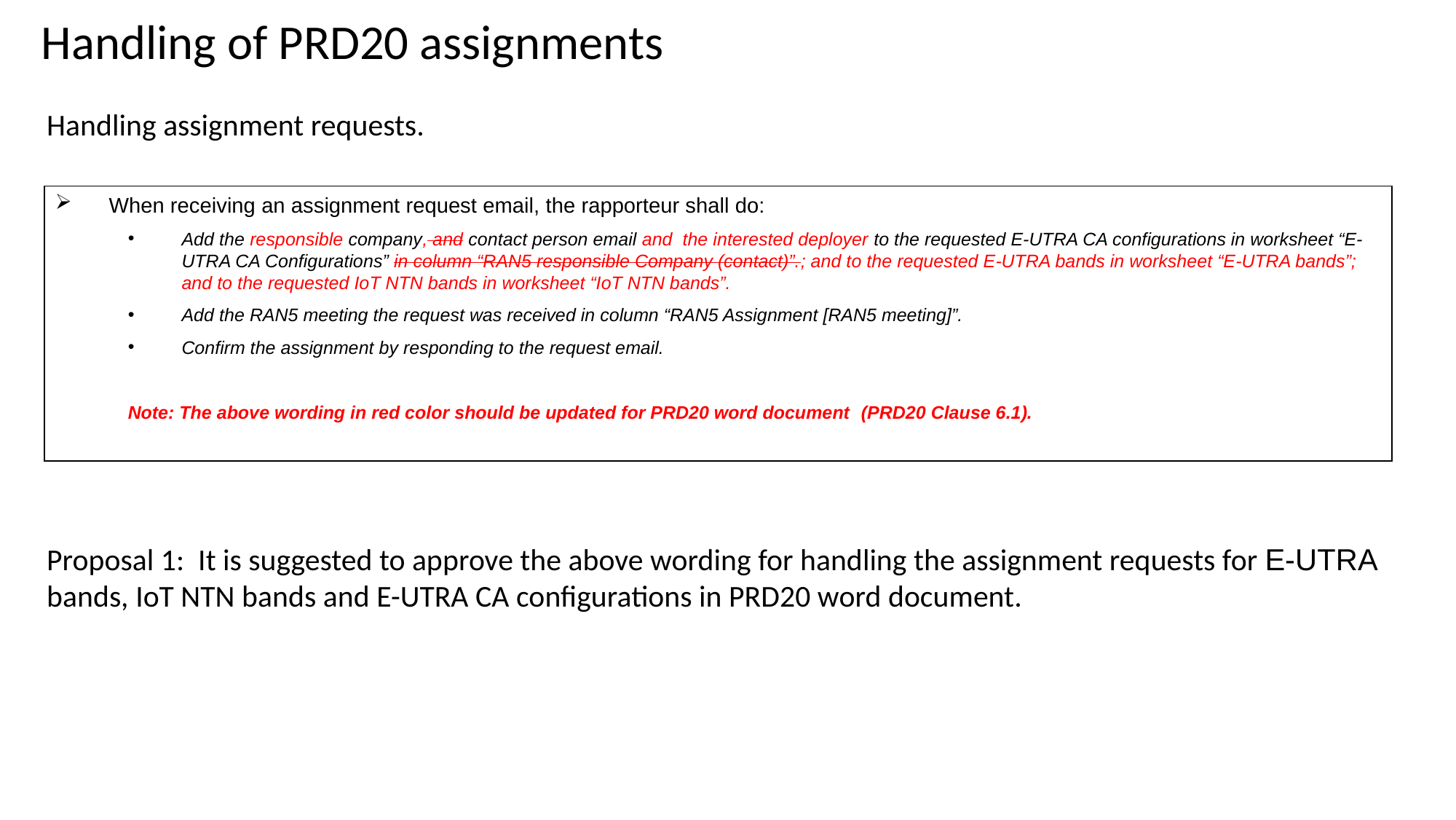

# Handling of PRD20 assignments
Handling assignment requests.

When receiving an assignment request email, the rapporteur shall do:
Add the responsible company, and contact person email and  the interested deployer to the requested E-UTRA CA configurations in worksheet “E-UTRA CA Configurations” in column “RAN5 responsible Company (contact)”.; and to the requested E-UTRA bands in worksheet “E-UTRA bands”; and to the requested IoT NTN bands in worksheet “IoT NTN bands”.
Add the RAN5 meeting the request was received in column “RAN5 Assignment [RAN5 meeting]”.
Confirm the assignment by responding to the request email.

Note: The above wording in red color should be updated for PRD20 word document  (PRD20 Clause 6.1).

Proposal 1:  It is suggested to approve the above wording for handling the assignment requests for E-UTRA bands, IoT NTN bands and E-UTRA CA configurations in PRD20 word document.